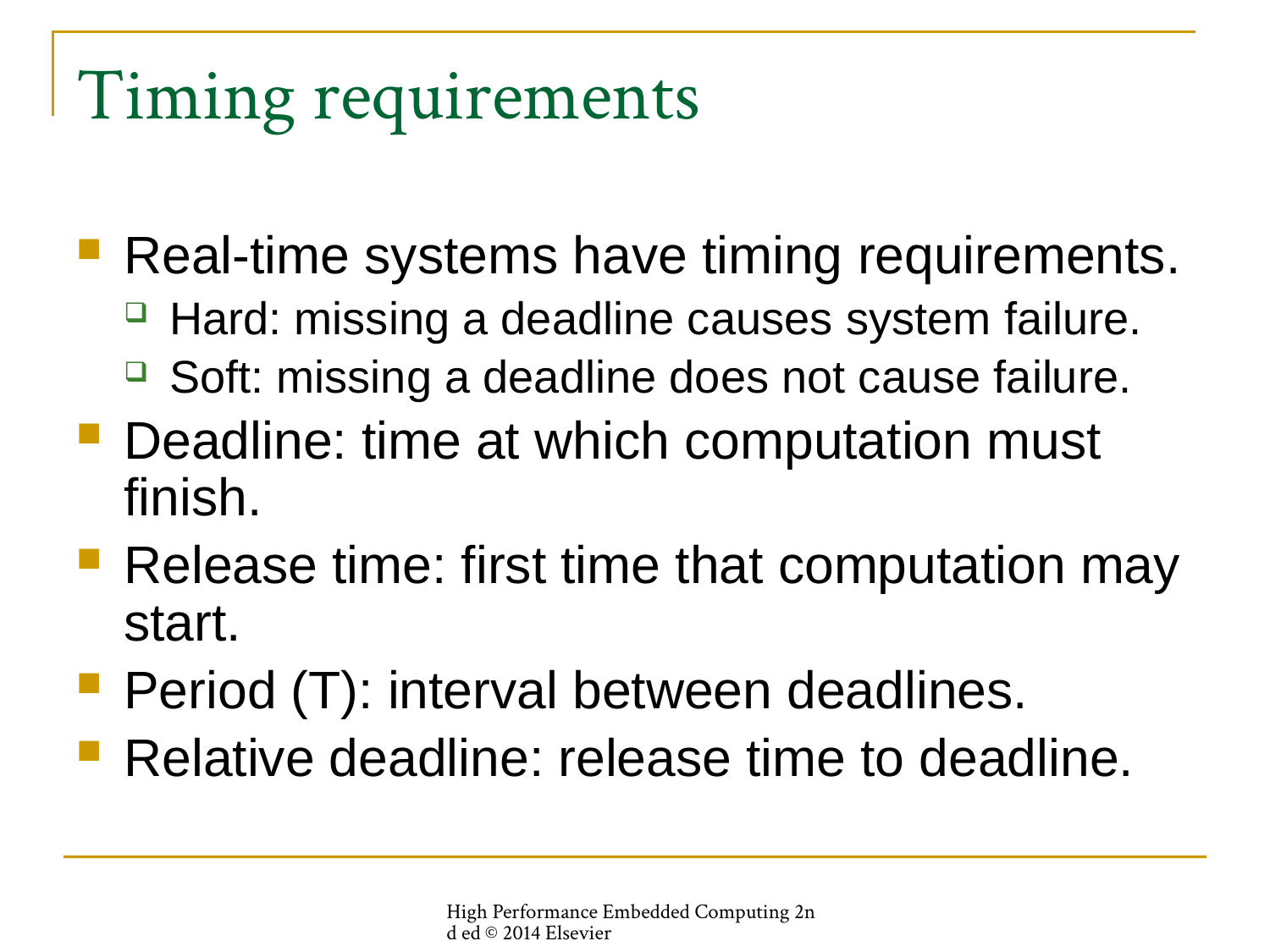

# Timing requirements
Real-time systems have timing requirements.
Hard: missing a deadline causes system failure.
Soft: missing a deadline does not cause failure.
Deadline: time at which computation must finish.
Release time: first time that computation may start.
Period (T): interval between deadlines.
Relative deadline: release time to deadline.
High Performance Embedded Computing 2nd ed © 2014 Elsevier